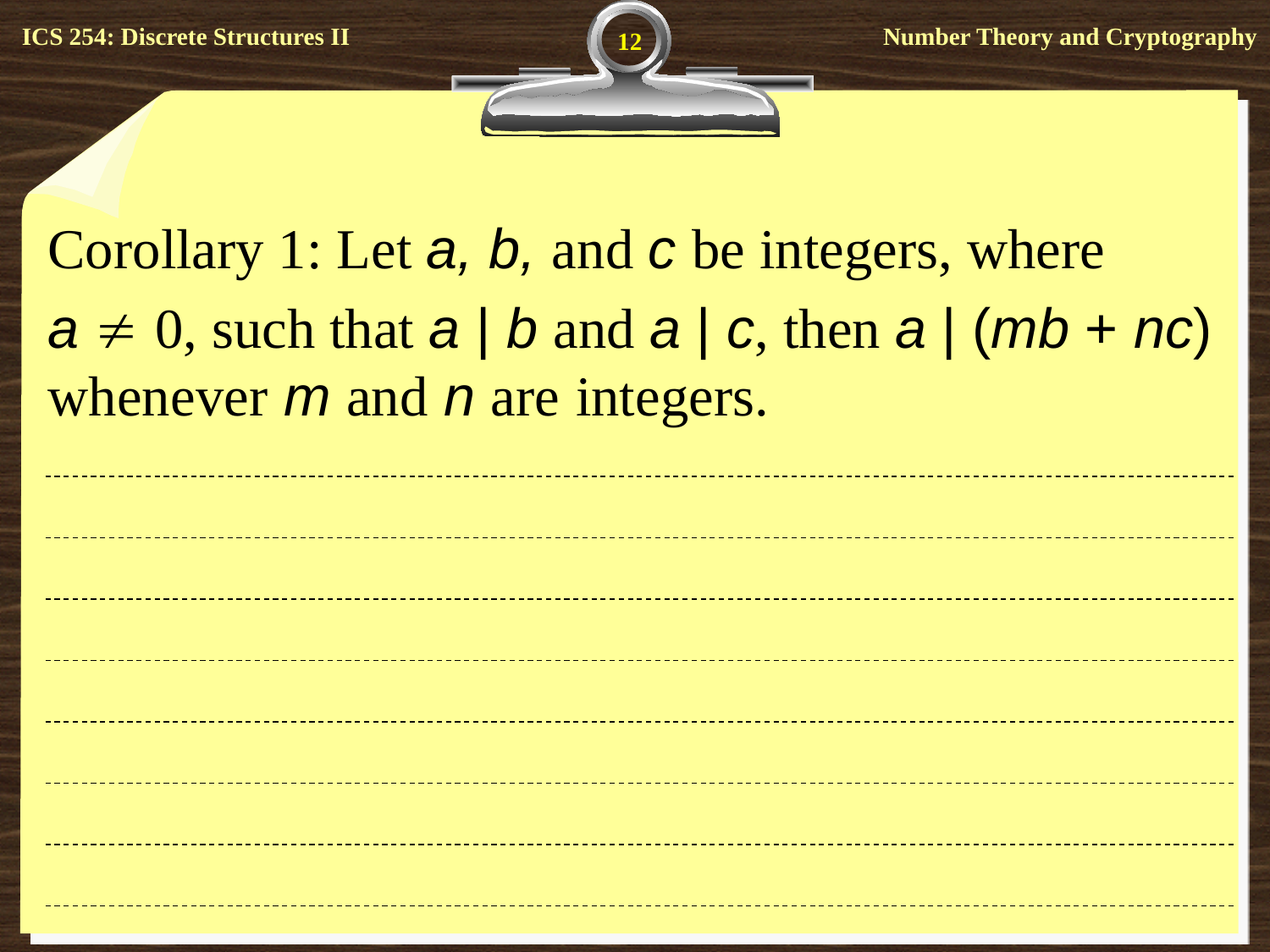

12
Corollary 1: Let a, b, and c be integers, where
a ≠ 0, such that a | b and a | c, then a | (mb + nc) whenever m and n are integers.